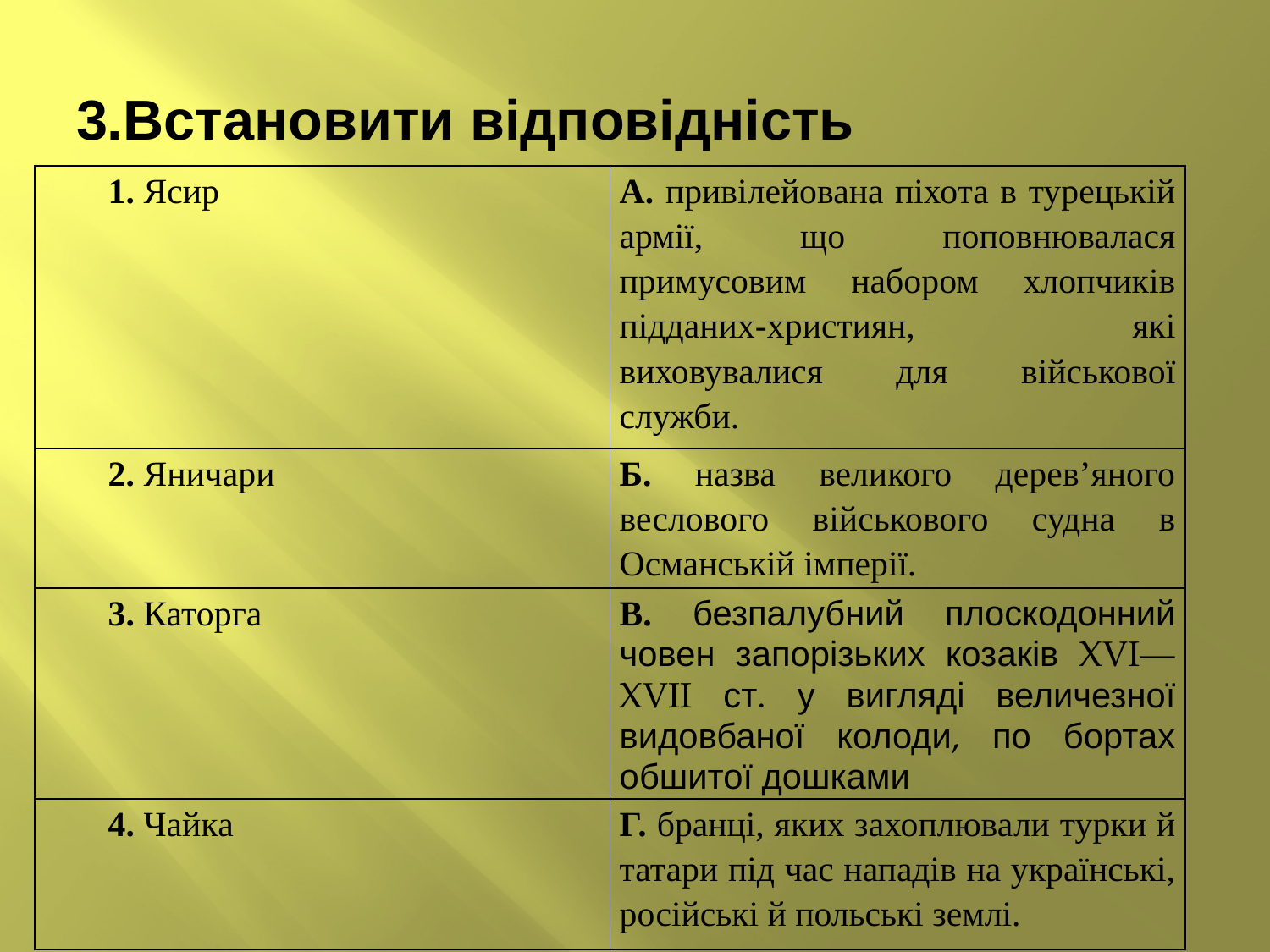

# 3.Встановити відповідність
| 1. Ясир | А. привілейована піхота в турецькій армії, що поповнювалася примусовим набором хлопчиків підданих-християн, які виховувалися для військової служби. |
| --- | --- |
| 2. Яничари | Б. назва великого дерев’яного веслового військового судна в Османській імперії. |
| 3. Каторга | В. безпалубний плоскодонний човен запорізьких козаків XVI—XVII ст. у вигляді величезної видовбаної колоди, по бортах обшитої дошками |
| 4. Чайка | Г. бранці, яких захоплювали турки й татари під час нападів на українські, російські й польські землі. |